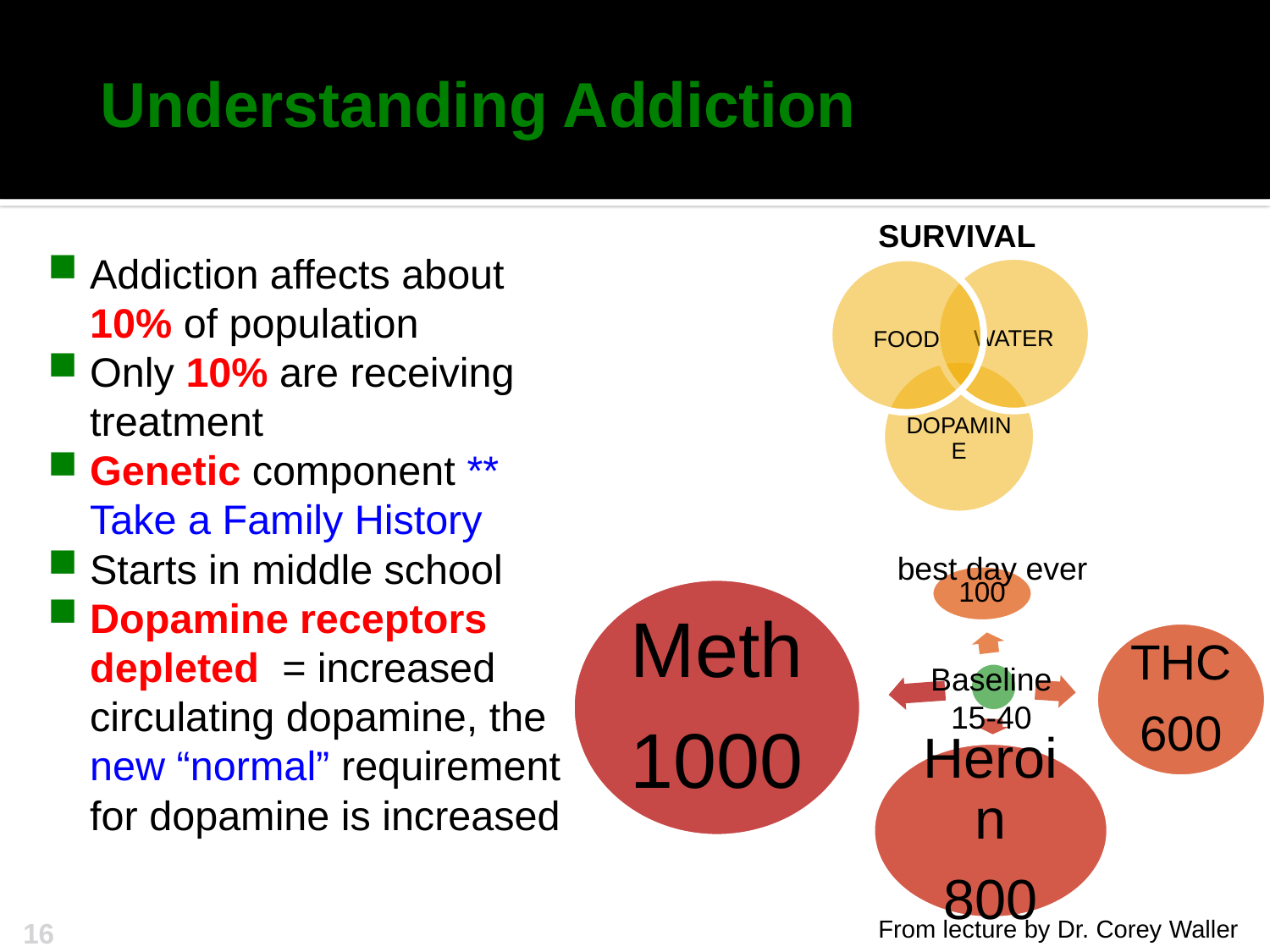

# Understanding Addiction
SURVIVAL
Addiction affects about 10% of population
Only 10% are receiving treatment
Genetic component ** Take a Family History
Starts in middle school
Dopamine receptors depleted  = increased circulating dopamine, the new “normal” requirement for dopamine is increased

DOPAMINE
WATER
FOOD
best day ever

100

THC
600

Heroin
800

Meth
1000
Baseline
15-40
16
From lecture by Dr. Corey Waller